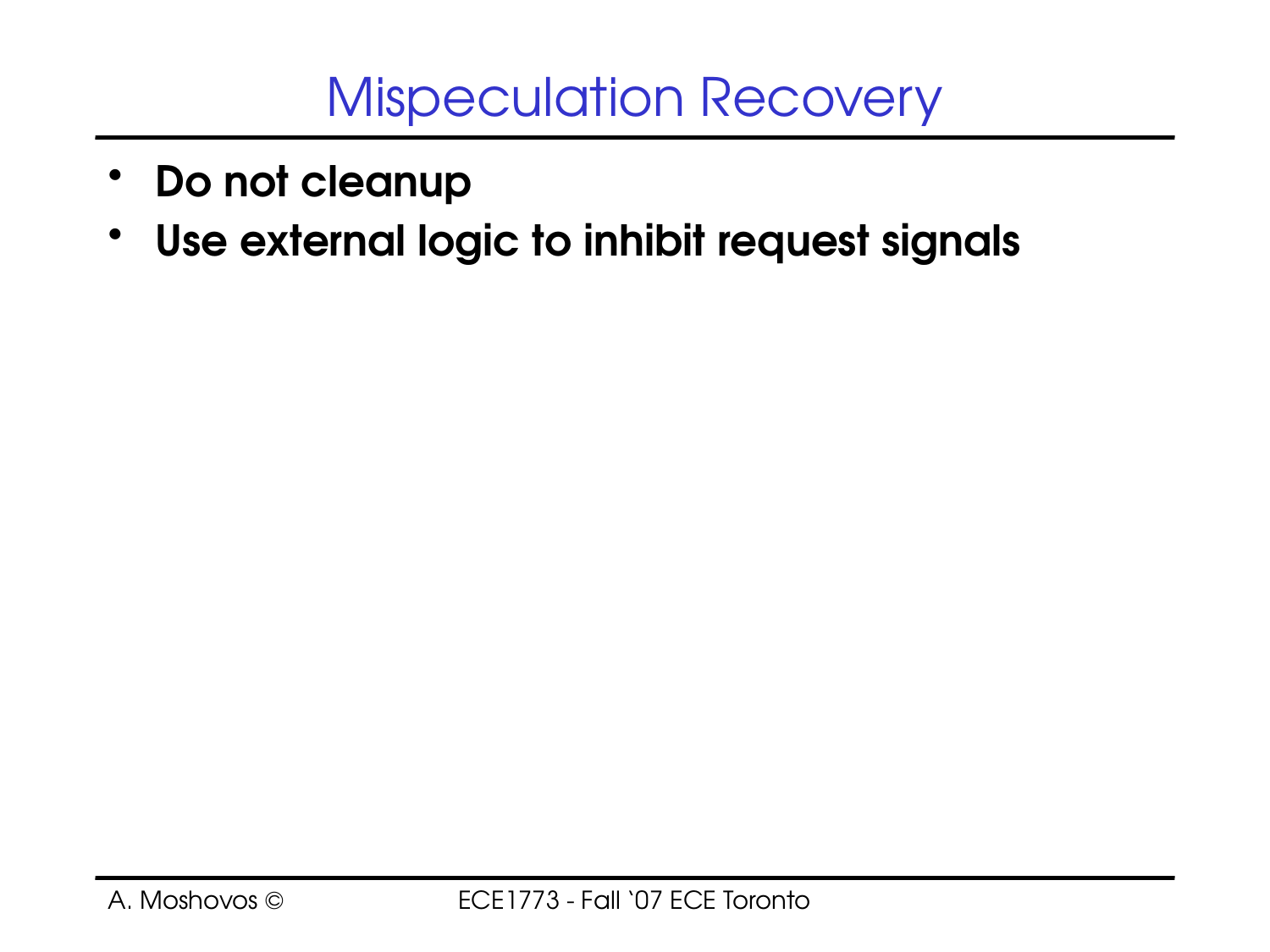

# Mispeculation Recovery
Do not cleanup
Use external logic to inhibit request signals

A. Moshovos ©
ECE1773 - Fall ‘07 ECE Toronto